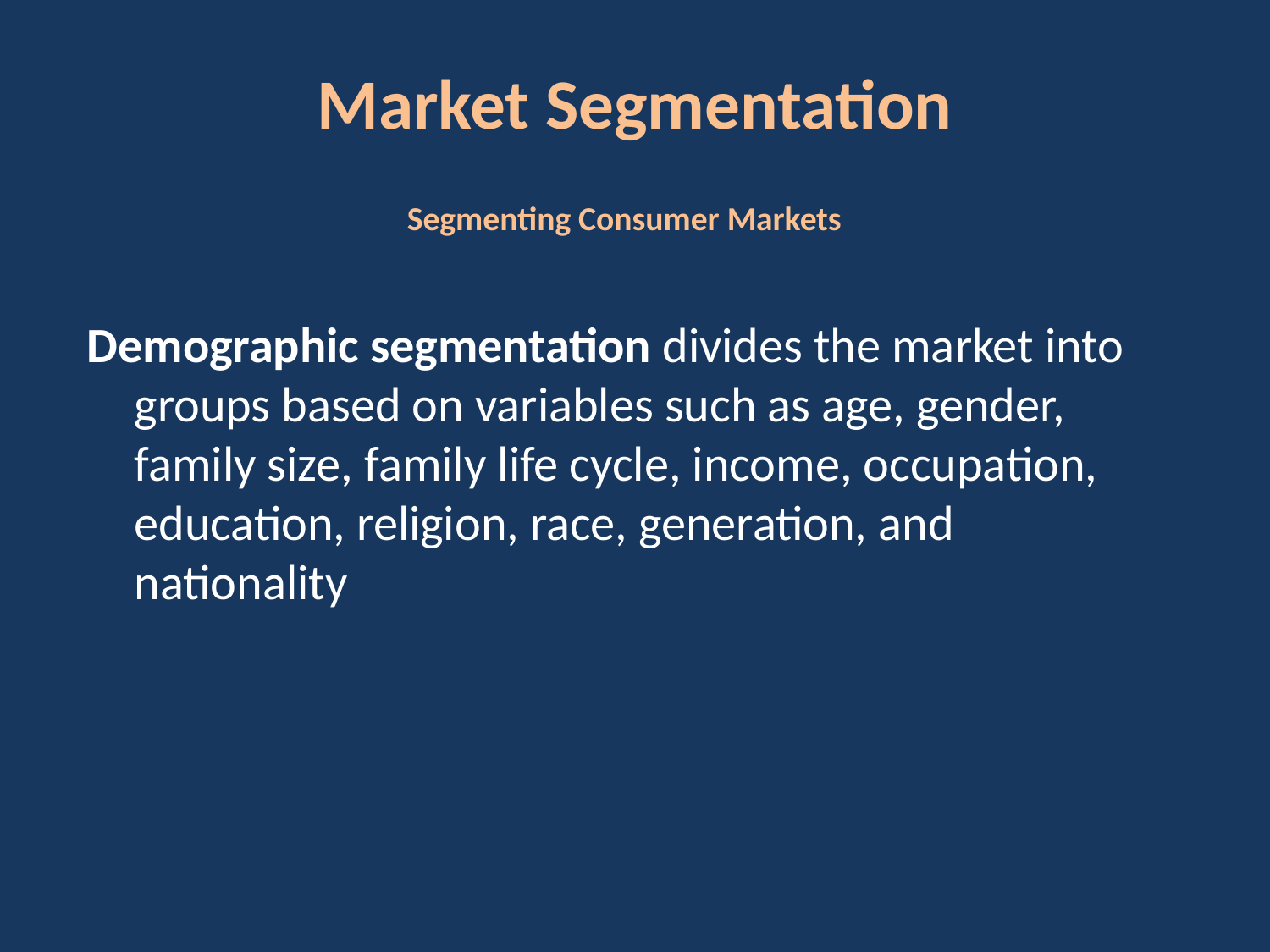

# Market Segmentation
Segmenting Consumer Markets
Demographic segmentation divides the market into groups based on variables such as age, gender, family size, family life cycle, income, occupation, education, religion, race, generation, and nationality